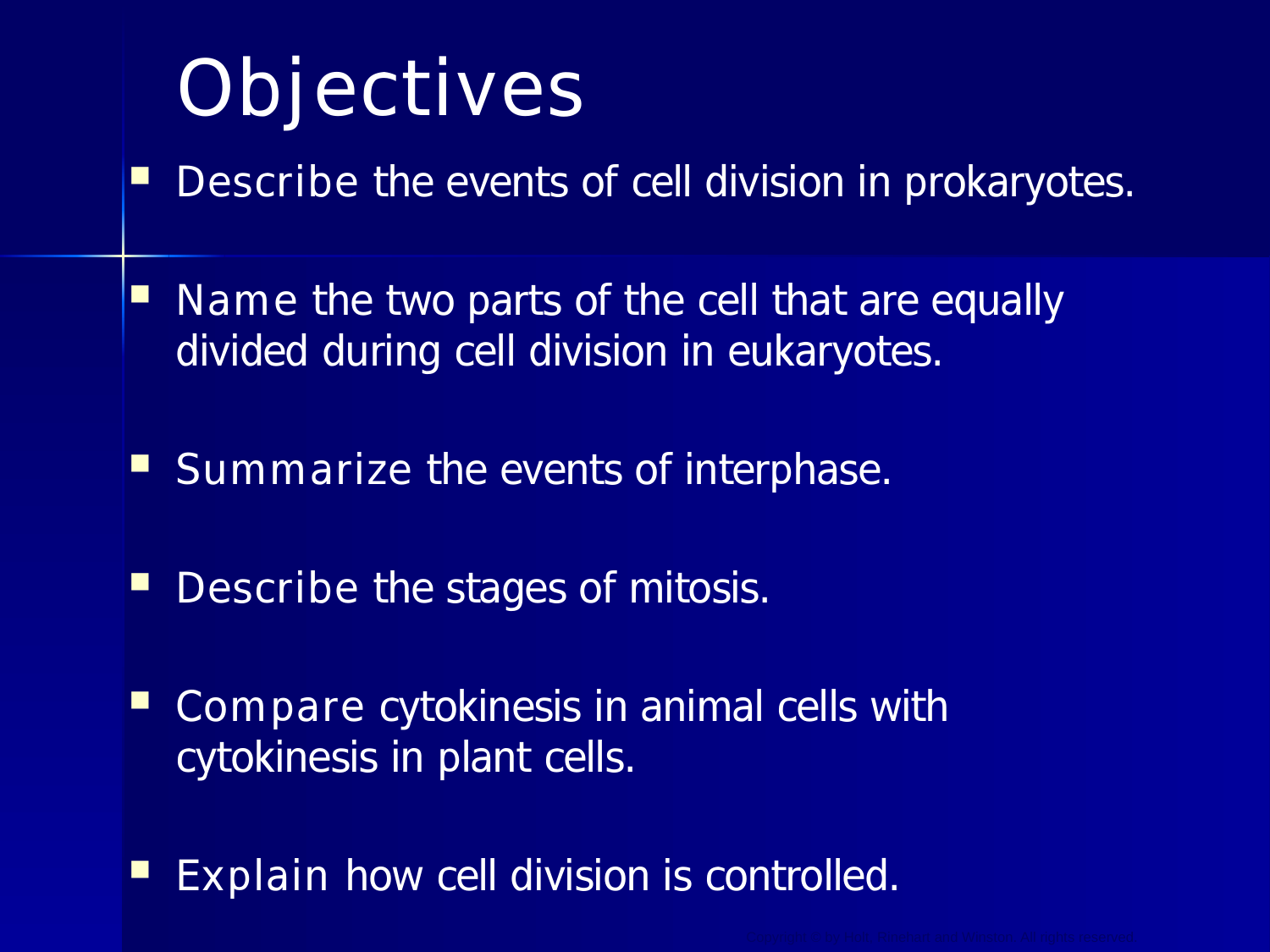

Objectives
Describe the events of cell division in prokaryotes.

Name the two parts of the cell that are equally divided during cell division in eukaryotes.

Summarize the events of interphase.

Describe the stages of mitosis.

Compare cytokinesis in animal cells with cytokinesis in plant cells.

Explain how cell division is controlled.